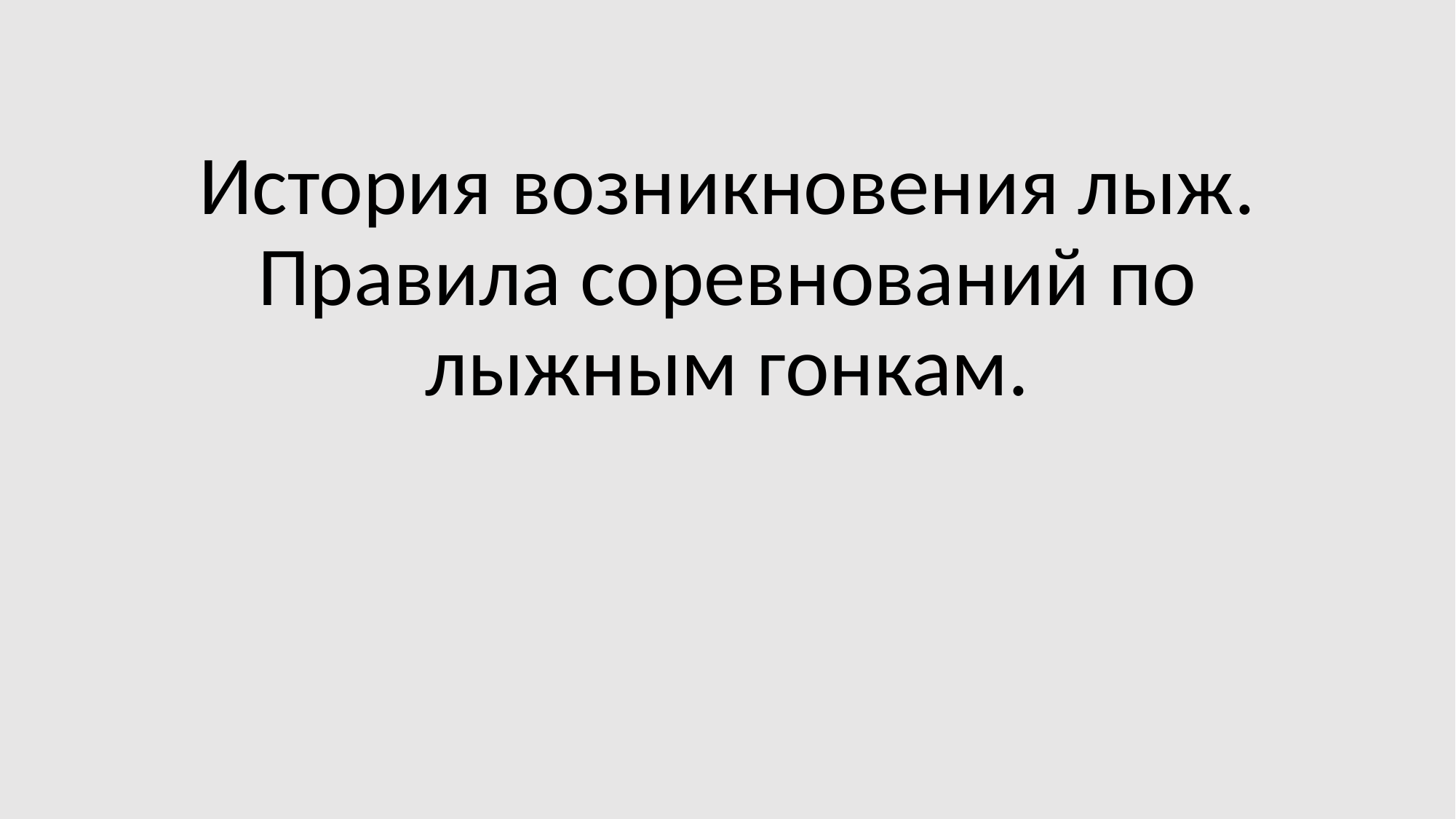

# История возникновения лыж. Правила соревнований по лыжным гонкам.